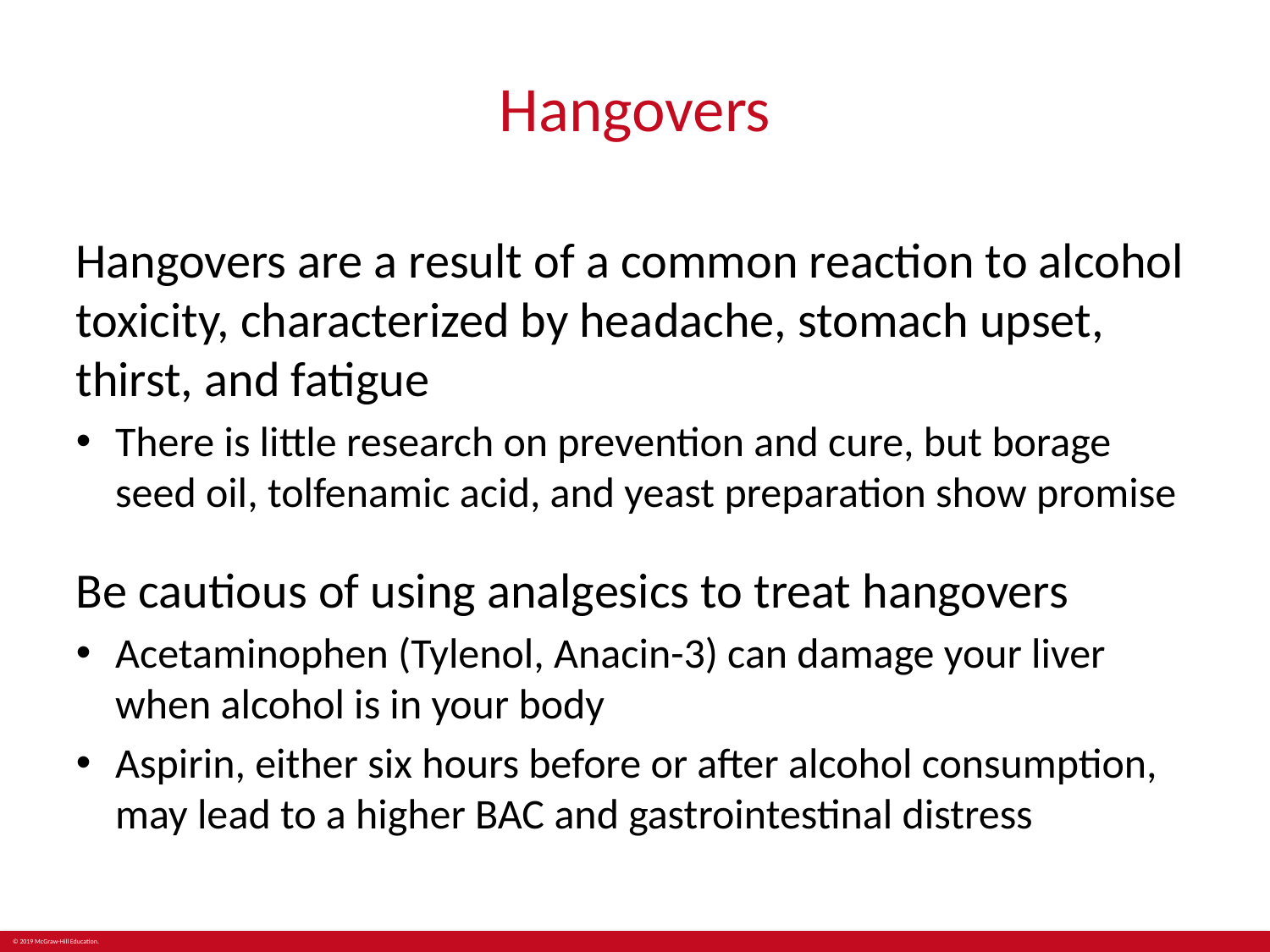

# Hangovers
Hangovers are a result of a common reaction to alcohol toxicity, characterized by headache, stomach upset, thirst, and fatigue
There is little research on prevention and cure, but borage seed oil, tolfenamic acid, and yeast preparation show promise
Be cautious of using analgesics to treat hangovers
Acetaminophen (Tylenol, Anacin-3) can damage your liver when alcohol is in your body
Aspirin, either six hours before or after alcohol consumption, may lead to a higher BAC and gastrointestinal distress